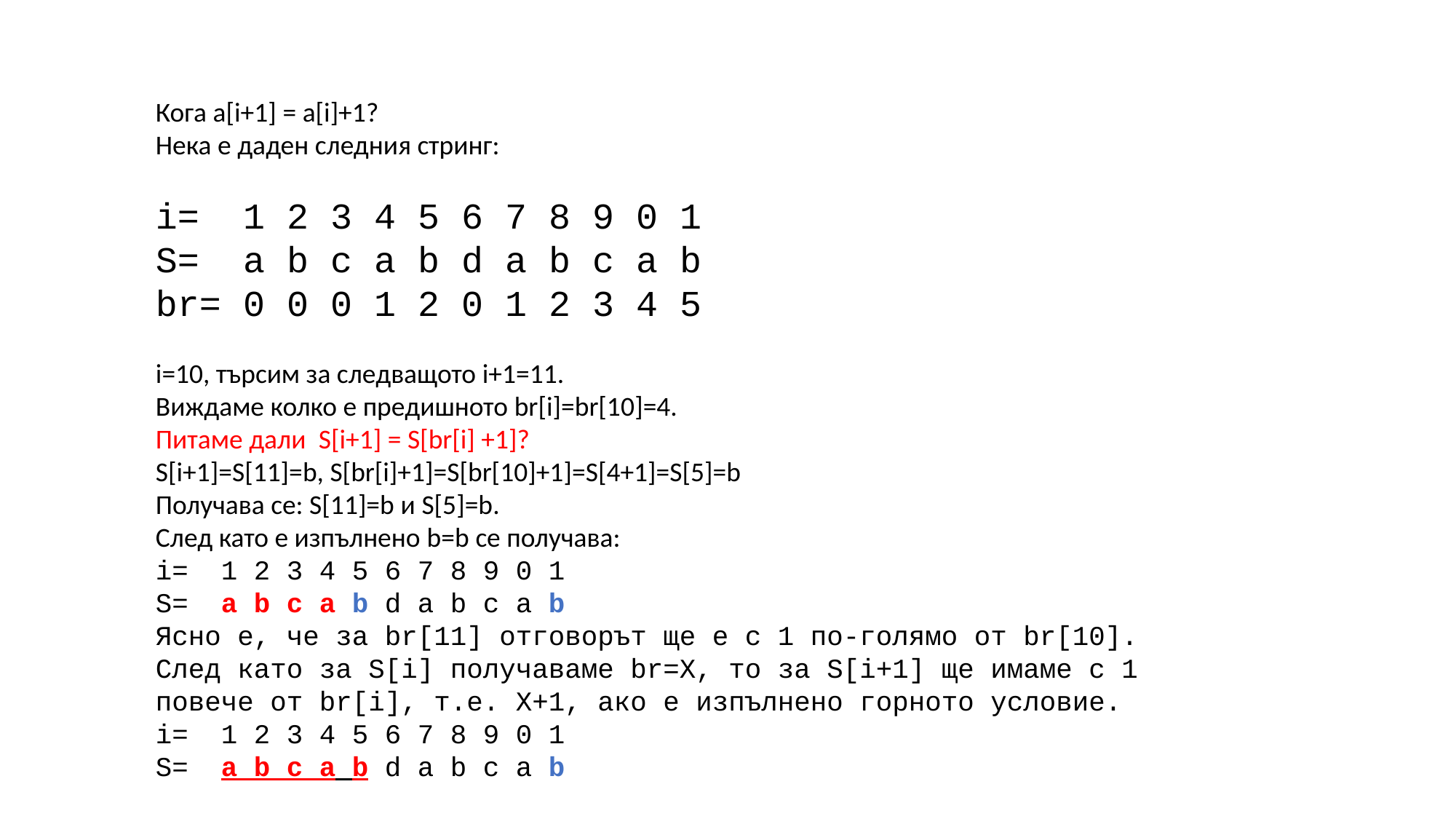

Кога a[i+1] = a[i]+1?
Нека е даден следния стринг:
i=  1 2 3 4 5 6 7 8 9 0 1
S=  a b c a b d a b c a b
br= 0 0 0 1 2 0 1 2 3 4 5
i=10, търсим за следващото i+1=11.
Виждаме колко е предишното br[i]=br[10]=4.
Питаме дали  S[i+1] = S[br[i] +1]?
S[i+1]=S[11]=b, S[br[i]+1]=S[br[10]+1]=S[4+1]=S[5]=b
Получава се: S[11]=b и S[5]=b.
След като е изпълнено b=b се получава:
i=  1 2 3 4 5 6 7 8 9 0 1
S=  a b c a b d a b c a b
Ясно е, че за br[11] отговорът ще е с 1 по-голямо от br[10].
След като за S[i] получаваме br=X, то за S[i+1] ще имаме с 1 повече от br[i], т.е. X+1, ако е изпълнено горното условие.
i=  1 2 3 4 5 6 7 8 9 0 1
S=  a b c a b d a b c a b